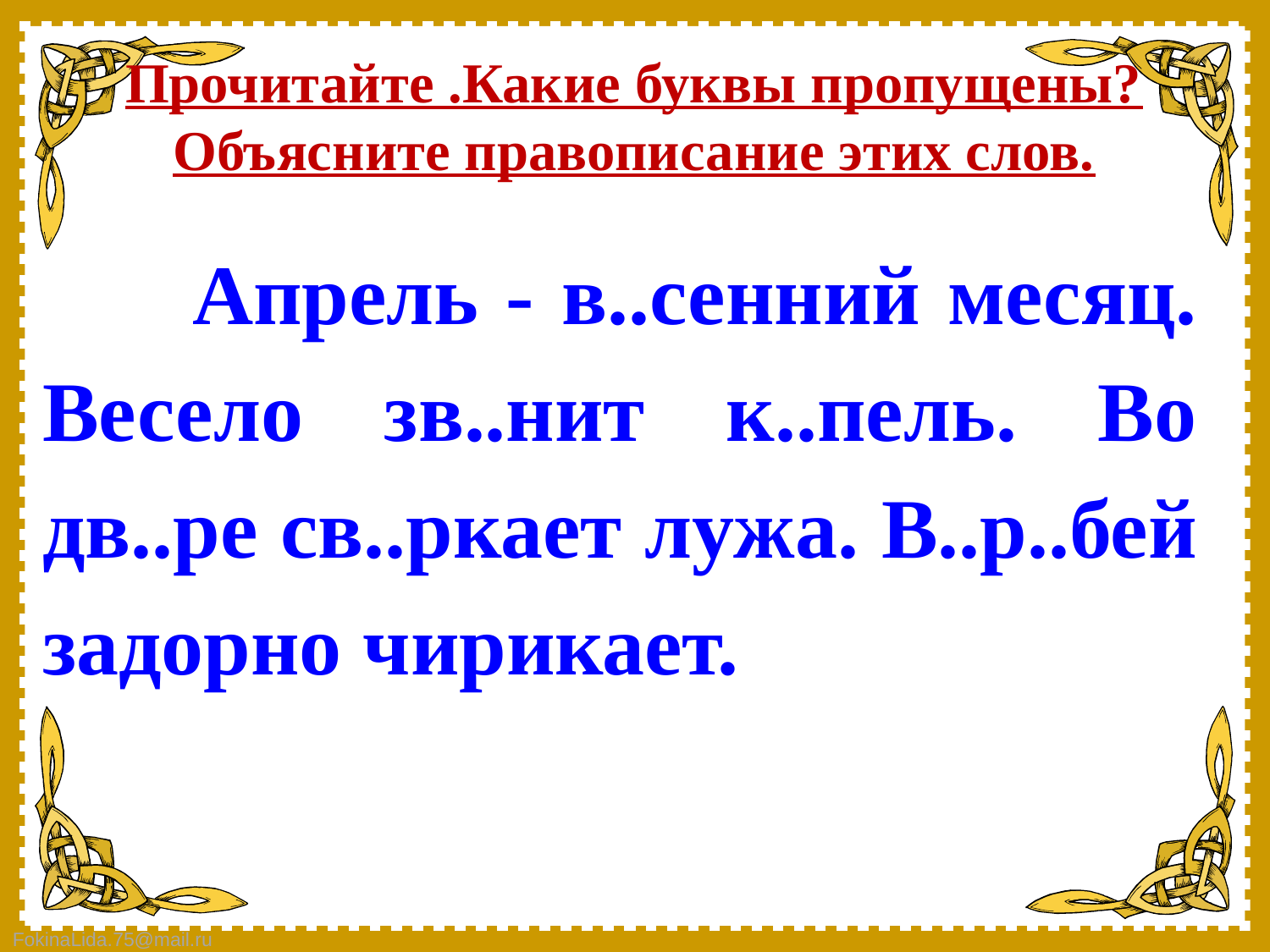

# Прочитайте .Какие буквы пропущены? Объясните правописание этих слов.
Апрель - в..сенний месяц. Весело зв..нит к..пель. Во дв..ре св..ркает лужа. В..р..бей задорно чирикает.